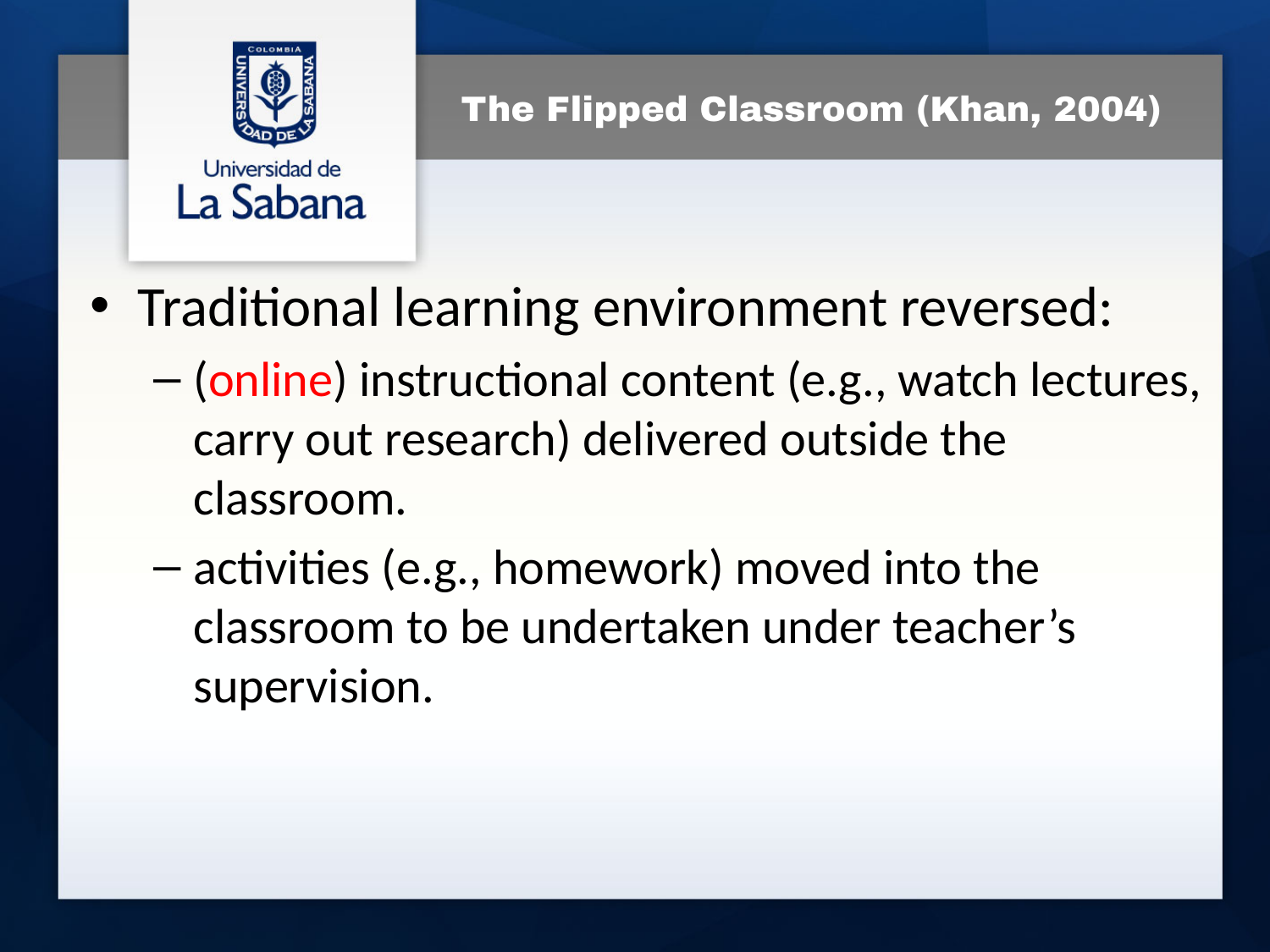

The Flipped Classroom (Khan, 2004)
Traditional learning environment reversed:
(online) instructional content (e.g., watch lectures, carry out research) delivered outside the classroom.
activities (e.g., homework) moved into the classroom to be undertaken under teacher’s supervision.